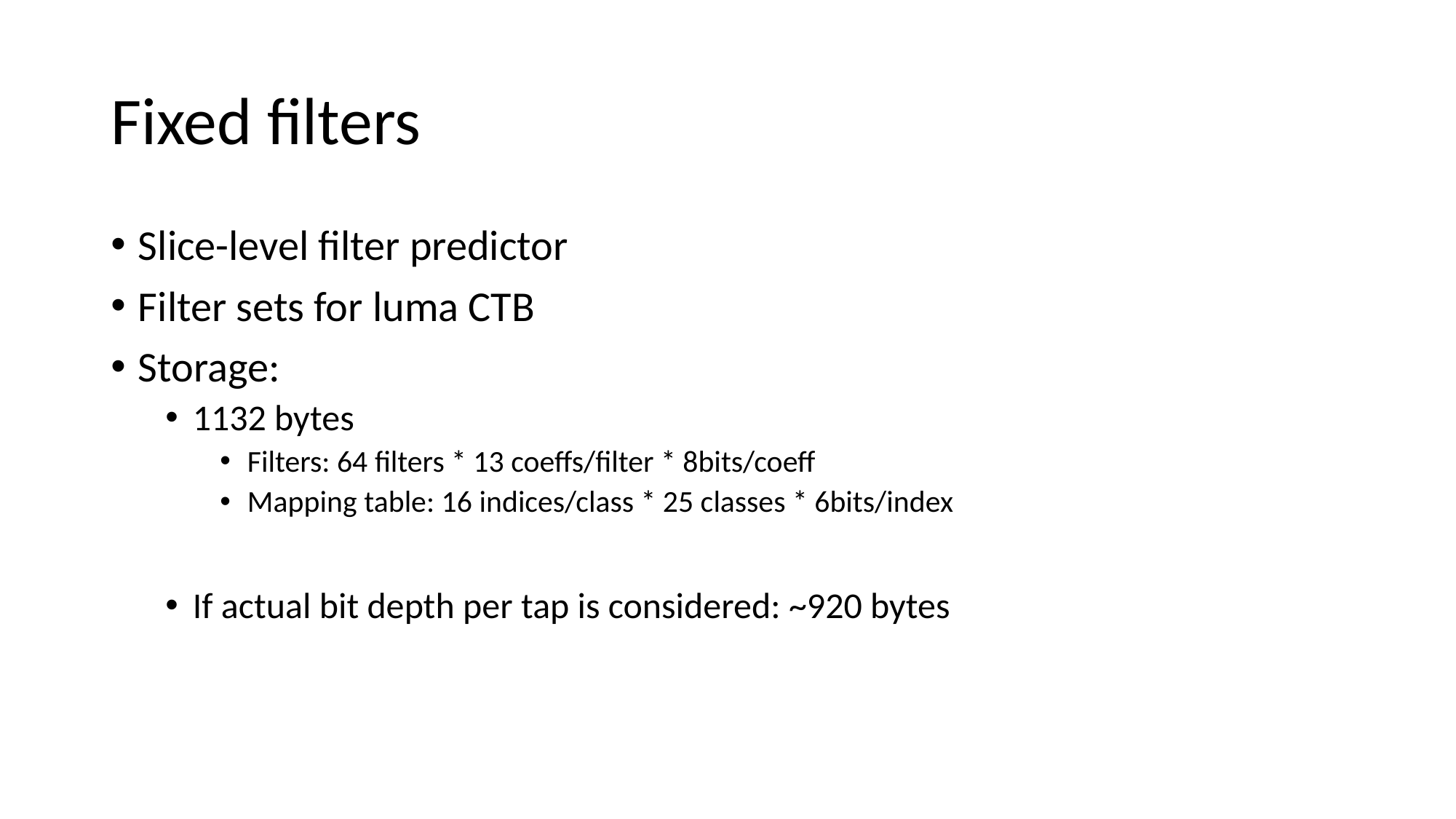

# Fixed filters
Slice-level filter predictor
Filter sets for luma CTB
Storage:
1132 bytes
Filters: 64 filters * 13 coeffs/filter * 8bits/coeff
Mapping table: 16 indices/class * 25 classes * 6bits/index

If actual bit depth per tap is considered: ~920 bytes